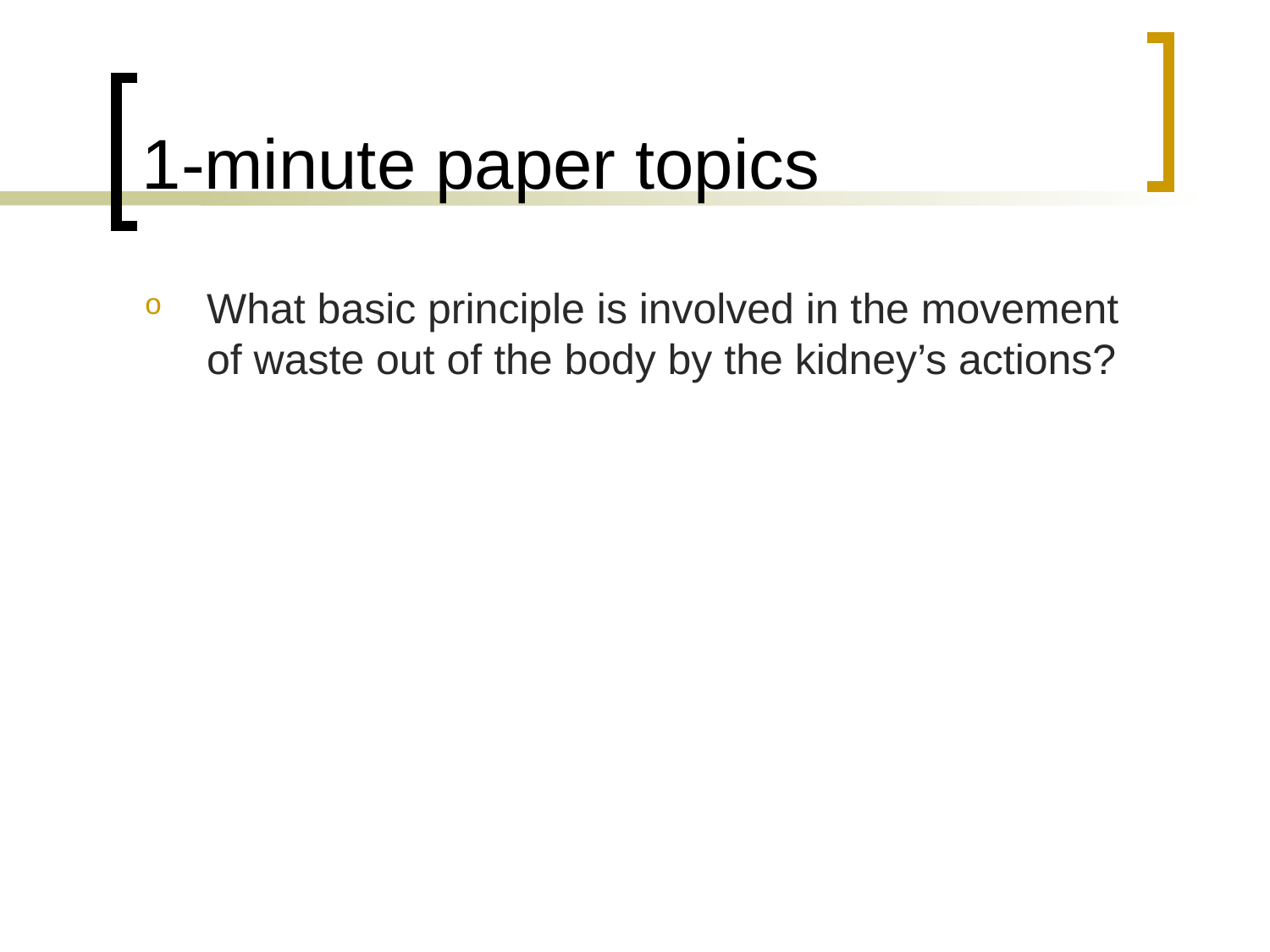

# 1-minute paper topics
What basic principle is involved in the movement of waste out of the body by the kidney’s actions?